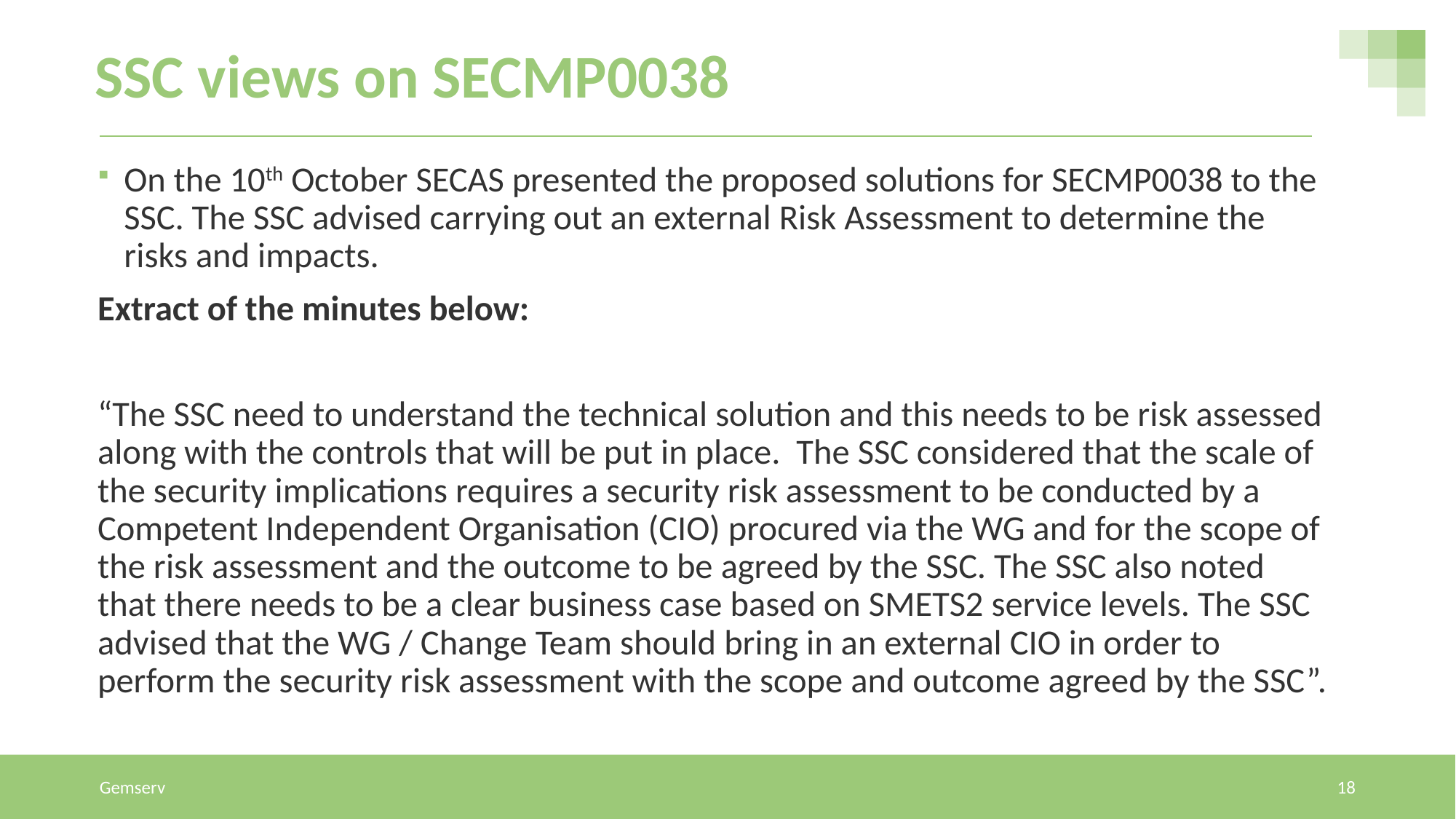

# SSC views on SECMP0038
On the 10th October SECAS presented the proposed solutions for SECMP0038 to the SSC. The SSC advised carrying out an external Risk Assessment to determine the risks and impacts.
Extract of the minutes below:

“The SSC need to understand the technical solution and this needs to be risk assessed along with the controls that will be put in place.  The SSC considered that the scale of the security implications requires a security risk assessment to be conducted by a Competent Independent Organisation (CIO) procured via the WG and for the scope of the risk assessment and the outcome to be agreed by the SSC. The SSC also noted that there needs to be a clear business case based on SMETS2 service levels. The SSC advised that the WG / Change Team should bring in an external CIO in order to perform the security risk assessment with the scope and outcome agreed by the SSC”.

Gemserv
18